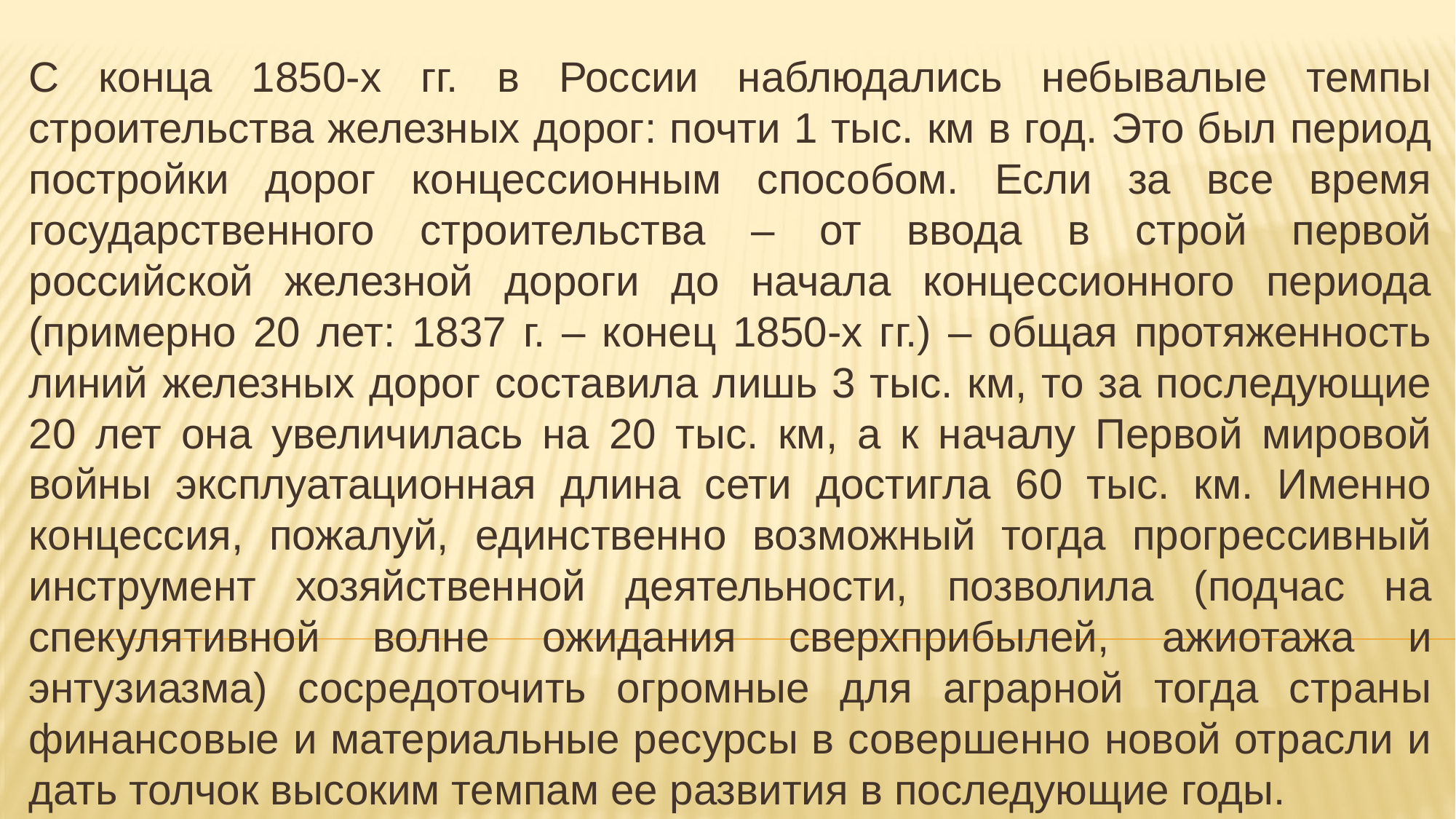

С конца 1850-х гг. в России наблюдались небывалые темпы строительства железных дорог: почти 1 тыс. км в год. Это был период постройки дорог концессионным способом. Если за все время государственного строительства – от ввода в строй первой российской железной дороги до начала концессионного периода (примерно 20 лет: 1837 г. – конец 1850-х гг.) – общая протяженность линий железных дорог составила лишь 3 тыс. км, то за последующие 20 лет она увеличилась на 20 тыс. км, а к началу Первой мировой войны эксплуатационная длина сети достигла 60 тыс. км. Именно концессия, пожалуй, единственно возможный тогда прогрессивный инструмент хозяйственной деятельности, позволила (подчас на спекулятивной волне ожидания сверхприбылей, ажиотажа и энтузиазма) сосредоточить огромные для аграрной тогда страны финансовые и материальные ресурсы в совершенно новой отрасли и дать толчок высоким темпам ее развития в последующие годы.